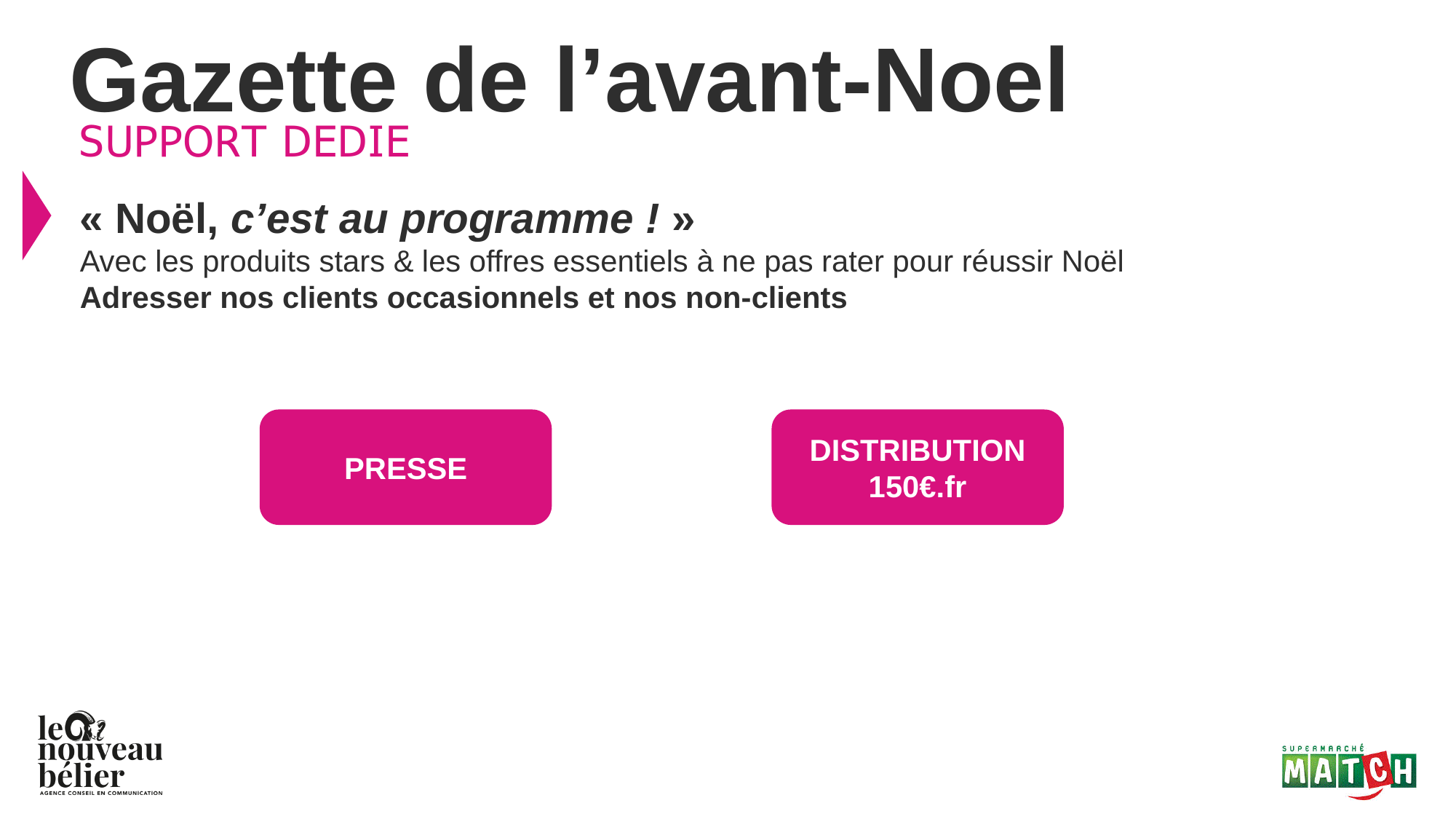

Gazette de l’avant-Noel
SUPPORT DEDIE
# « Noël, c’est au programme ! » Avec les produits stars & les offres essentiels à ne pas rater pour réussir Noël Adresser nos clients occasionnels et nos non-clients

PRESSE
DISTRIBUTION
150€.fr